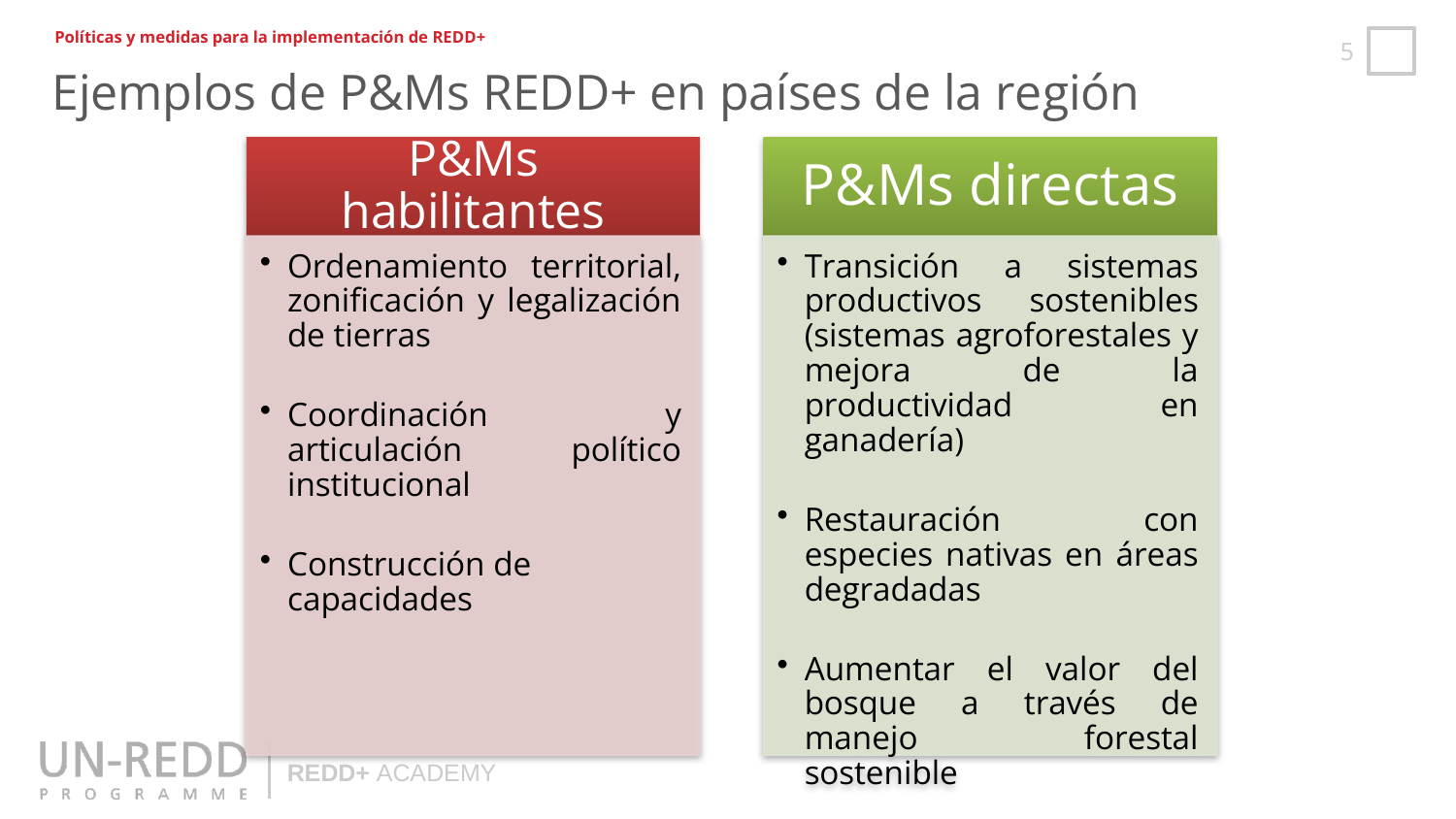

Políticas y medidas para la implementación de REDD+
Ejemplos de P&Ms REDD+ en países de la región
P&Ms habilitantes
Ordenamiento territorial, zonificación y legalización de tierras

Coordinación y articulación político institucional

Construcción de capacidades
P&Ms directas
Transición a sistemas productivos sostenibles (sistemas agroforestales y mejora de la productividad en ganadería)

Restauración con especies nativas en áreas degradadas

Aumentar el valor del bosque a través de manejo forestal sostenible